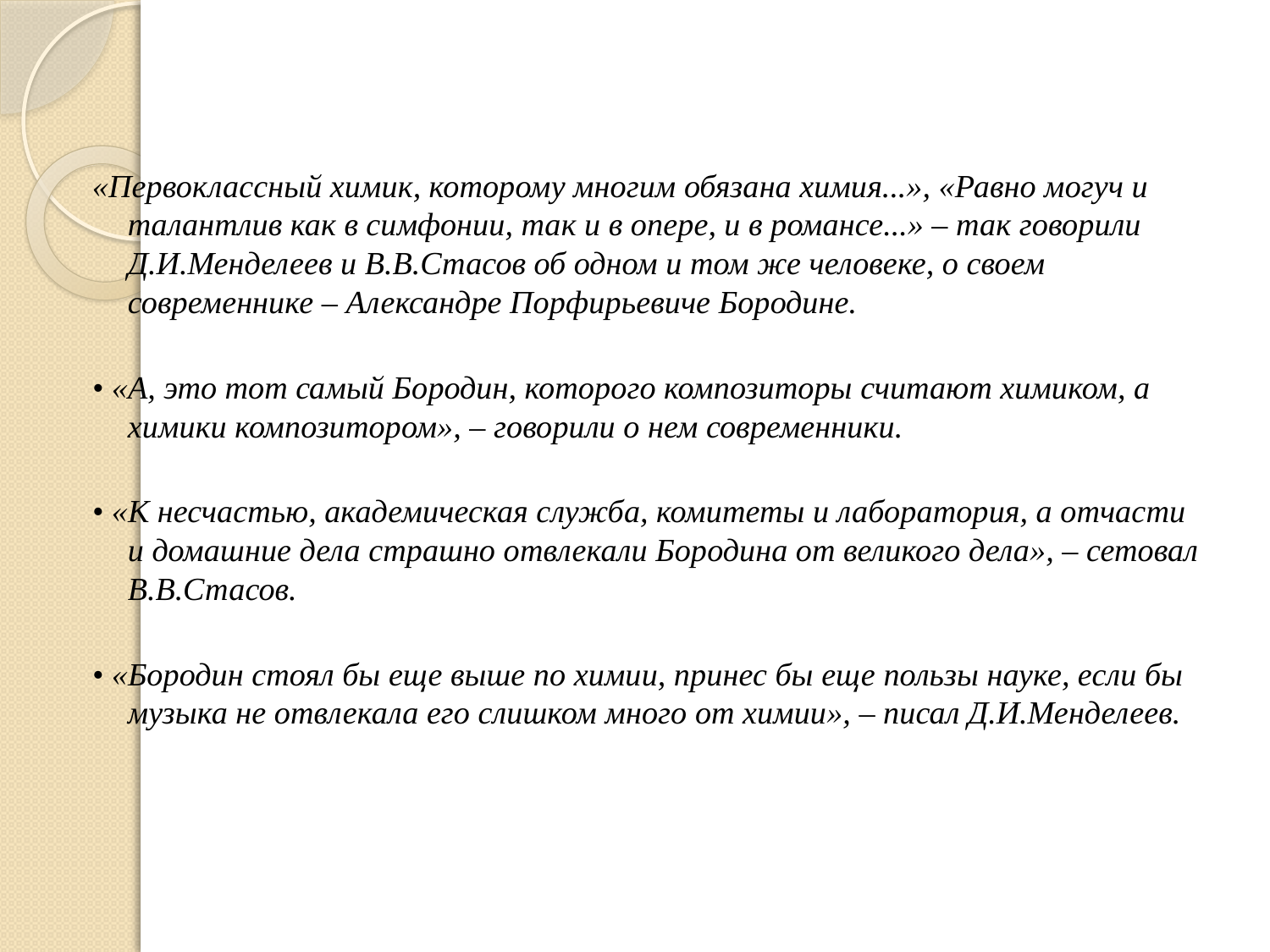

«Первоклассный химик, которому многим обязана химия...», «Равно могуч и талантлив как в симфонии, так и в опере, и в романсе...» – так говорили Д.И.Менделеев и В.В.Стасов об одном и том же человеке, о своем современнике – Александре Порфирьевиче Бородине.

• «А, это тот самый Бородин, которого композиторы считают химиком, а химики композитором», – говорили о нем современники.

• «К несчастью, академическая служба, комитеты и лаборатория, а отчасти и домашние дела страшно отвлекали Бородина от великого дела», – сетовал В.В.Стасов.

• «Бородин стоял бы еще выше по химии, принес бы еще пользы науке, если бы музыка не отвлекала его слишком много от химии», – писал Д.И.Менделеев.